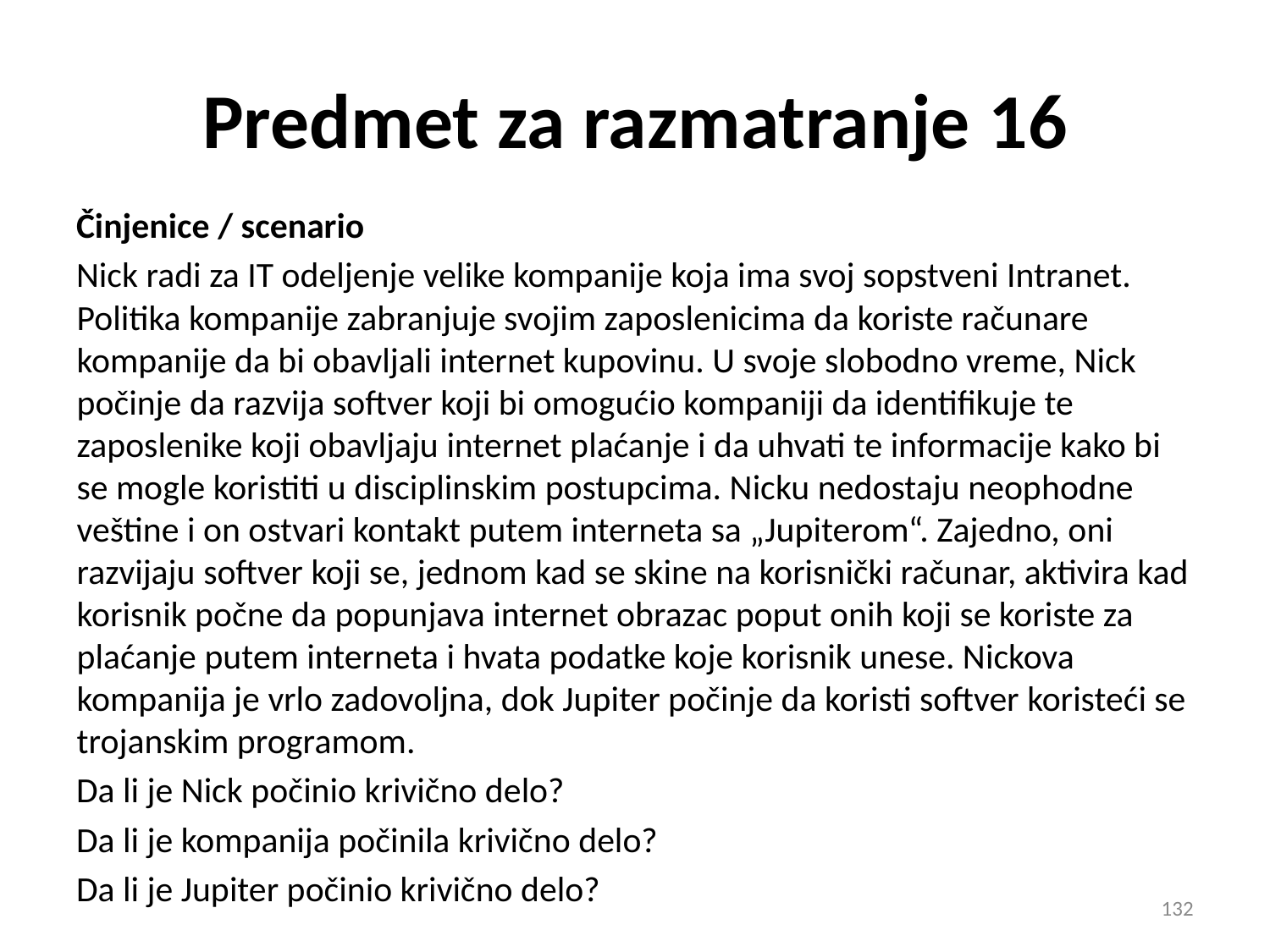

# Predmet za razmatranje 16
Činjenice / scenario
Nick radi za IT odeljenje velike kompanije koja ima svoj sopstveni Intranet. Politika kompanije zabranjuje svojim zaposlenicima da koriste računare kompanije da bi obavljali internet kupovinu. U svoje slobodno vreme, Nick počinje da razvija softver koji bi omogućio kompaniji da identifikuje te zaposlenike koji obavljaju internet plaćanje i da uhvati te informacije kako bi se mogle koristiti u disciplinskim postupcima. Nicku nedostaju neophodne veštine i on ostvari kontakt putem interneta sa „Jupiterom“. Zajedno, oni razvijaju softver koji se, jednom kad se skine na korisnički računar, aktivira kad korisnik počne da popunjava internet obrazac poput onih koji se koriste za plaćanje putem interneta i hvata podatke koje korisnik unese. Nickova kompanija je vrlo zadovoljna, dok Jupiter počinje da koristi softver koristeći se trojanskim programom.
Da li je Nick počinio krivično delo?
Da li je kompanija počinila krivično delo?
Da li je Jupiter počinio krivično delo?
132